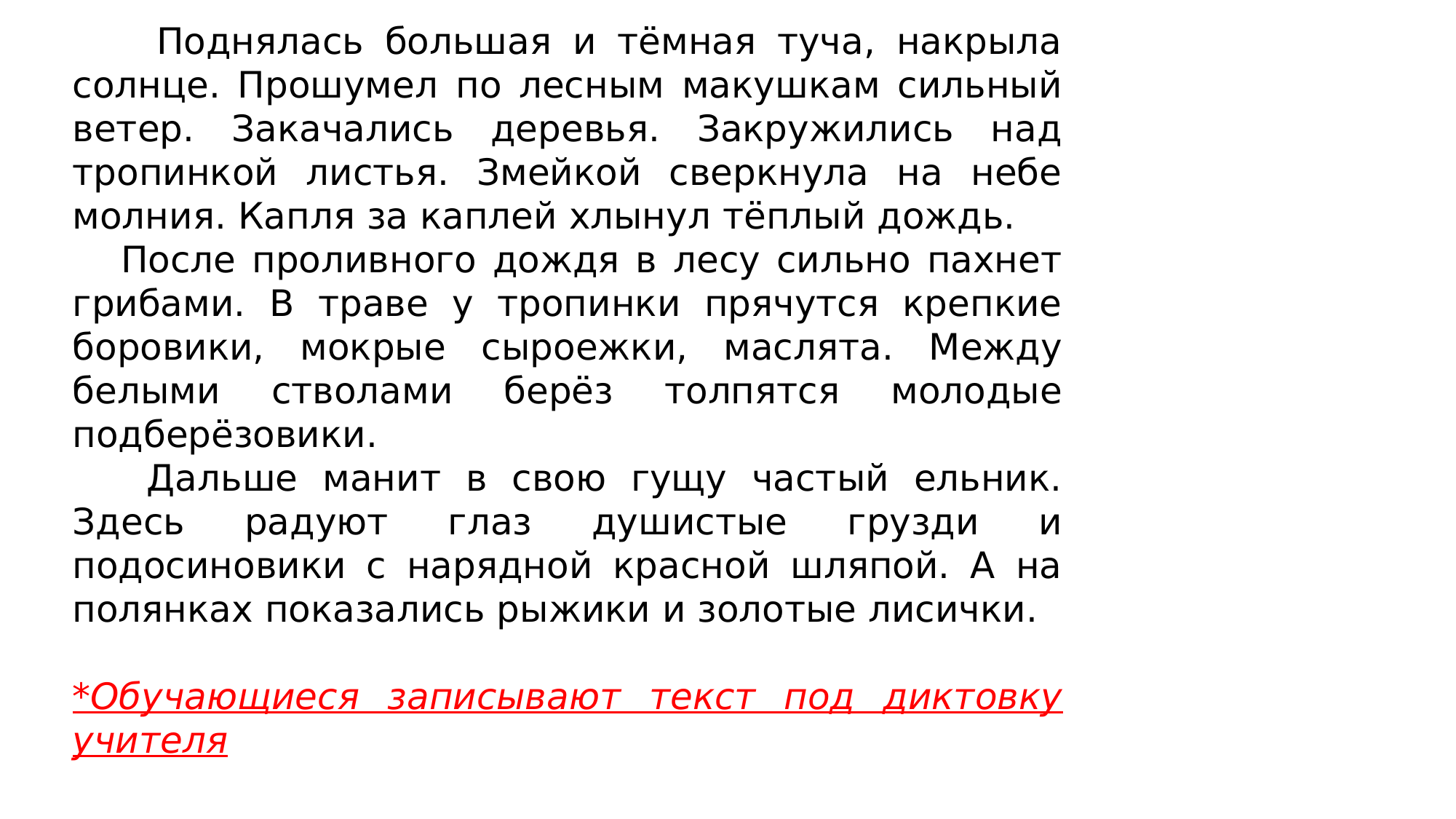

Поднялась большая и тёмная туча, накрыла солнце. Прошумел по лесным макушкам сильный ветер. Закачались деревья. Закружились над тропинкой листья. Змейкой сверкнула на небе молния. Капля за каплей хлынул тёплый дождь.
   После проливного дождя в лесу сильно пахнет грибами. В траве у тропинки прячутся крепкие боровики, мокрые сыроежки, маслята. Между белыми стволами берёз толпятся молодые подберёзовики.
   Дальше манит в свою гущу частый ельник. Здесь радуют глаз душистые грузди и подосиновики с нарядной красной шляпой. А на полянках показались рыжики и золотые лисички.

*Обучающиеся записывают текст под диктовку учителя